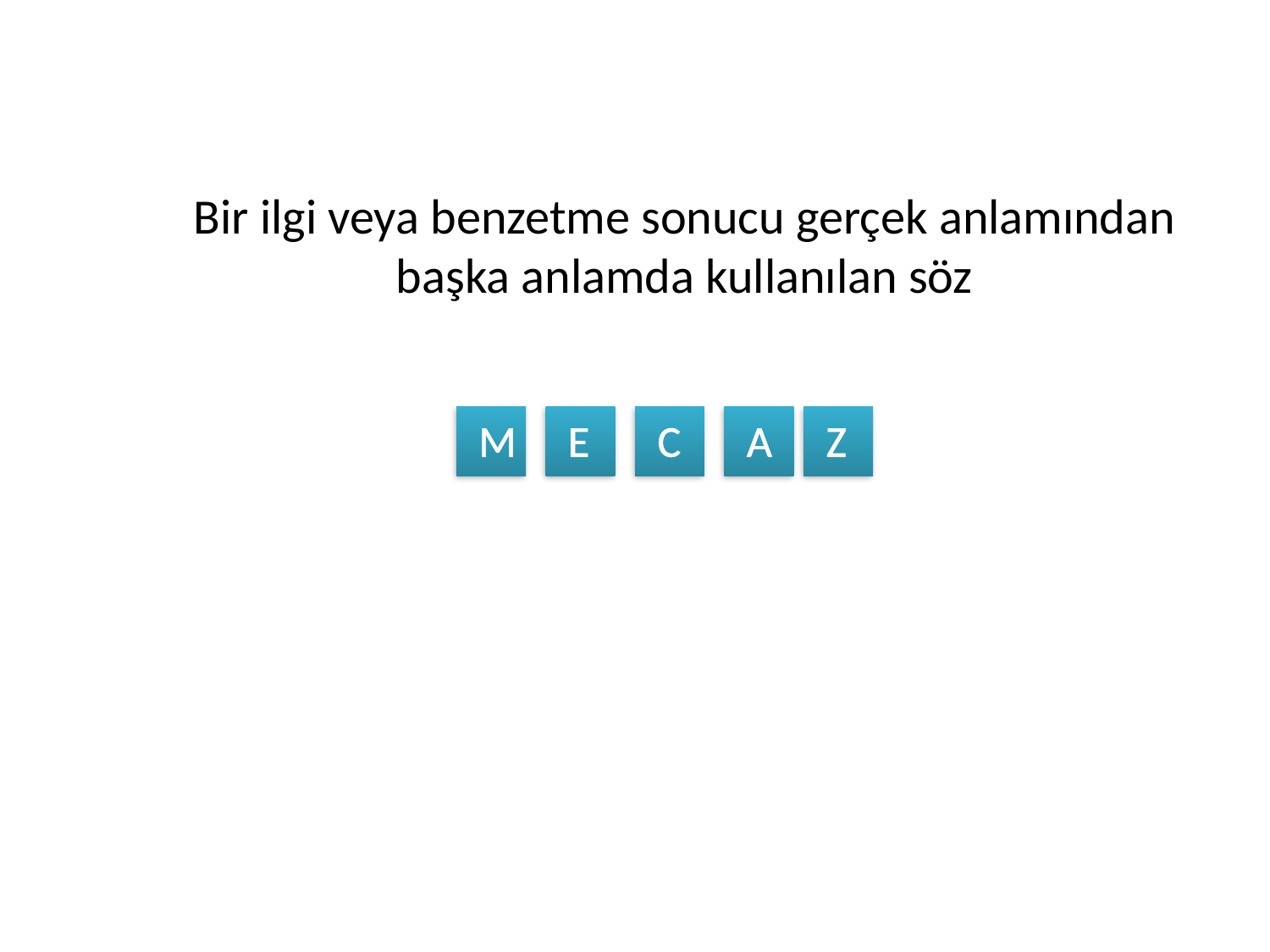

Bir ilgi veya benzetme sonucu gerçek anlamından başka anlamda kullanılan söz

M

E

C

A

Z